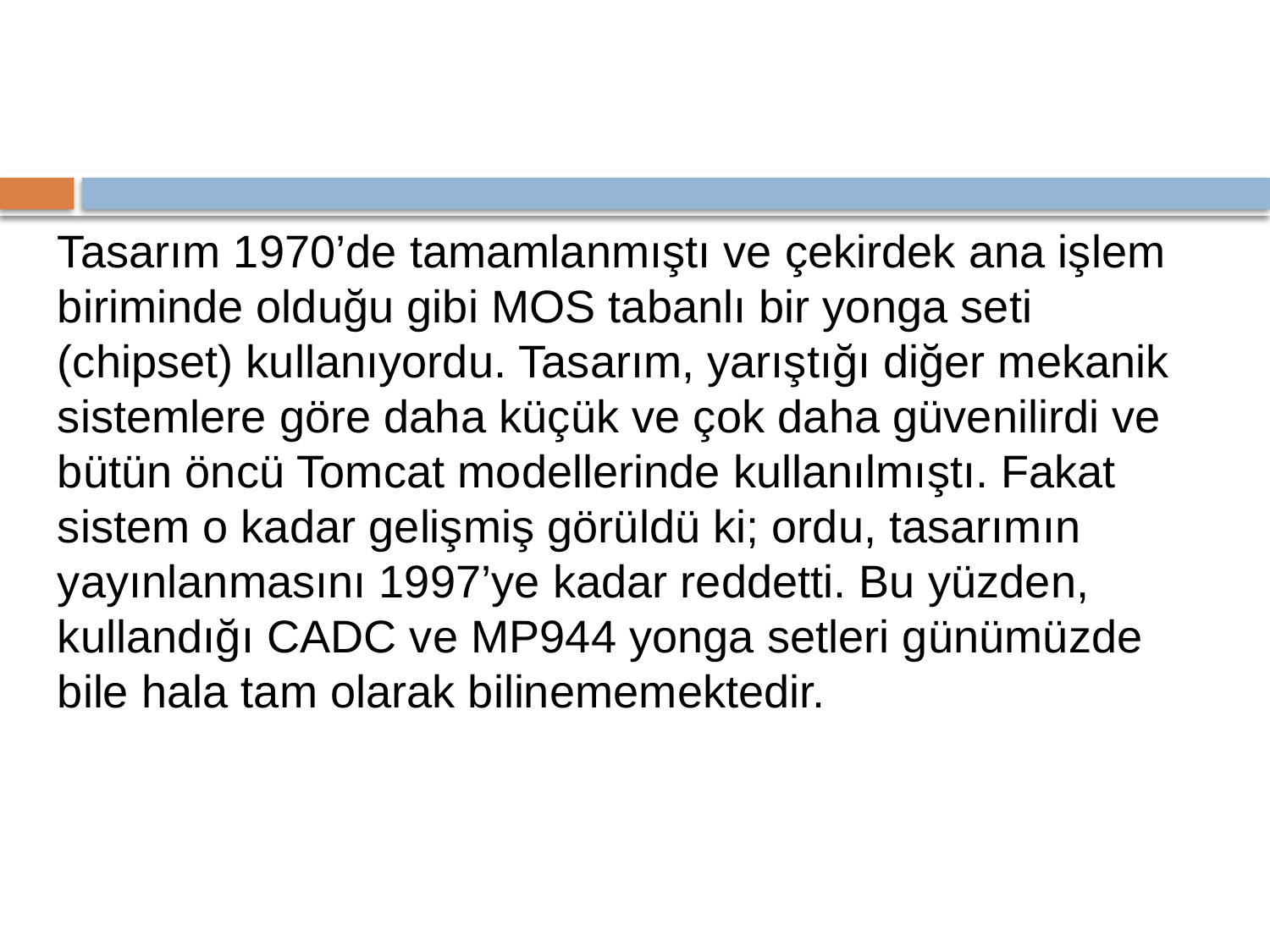

#
Tasarım 1970’de tamamlanmıştı ve çekirdek ana işlem biriminde olduğu gibi MOS tabanlı bir yonga seti (chipset) kullanıyordu. Tasarım, yarıştığı diğer mekanik sistemlere göre daha küçük ve çok daha güvenilirdi ve bütün öncü Tomcat modellerinde kullanılmıştı. Fakat sistem o kadar gelişmiş görüldü ki; ordu, tasarımın yayınlanmasını 1997’ye kadar reddetti. Bu yüzden, kullandığı CADC ve MP944 yonga setleri günümüzde bile hala tam olarak bilinememektedir.